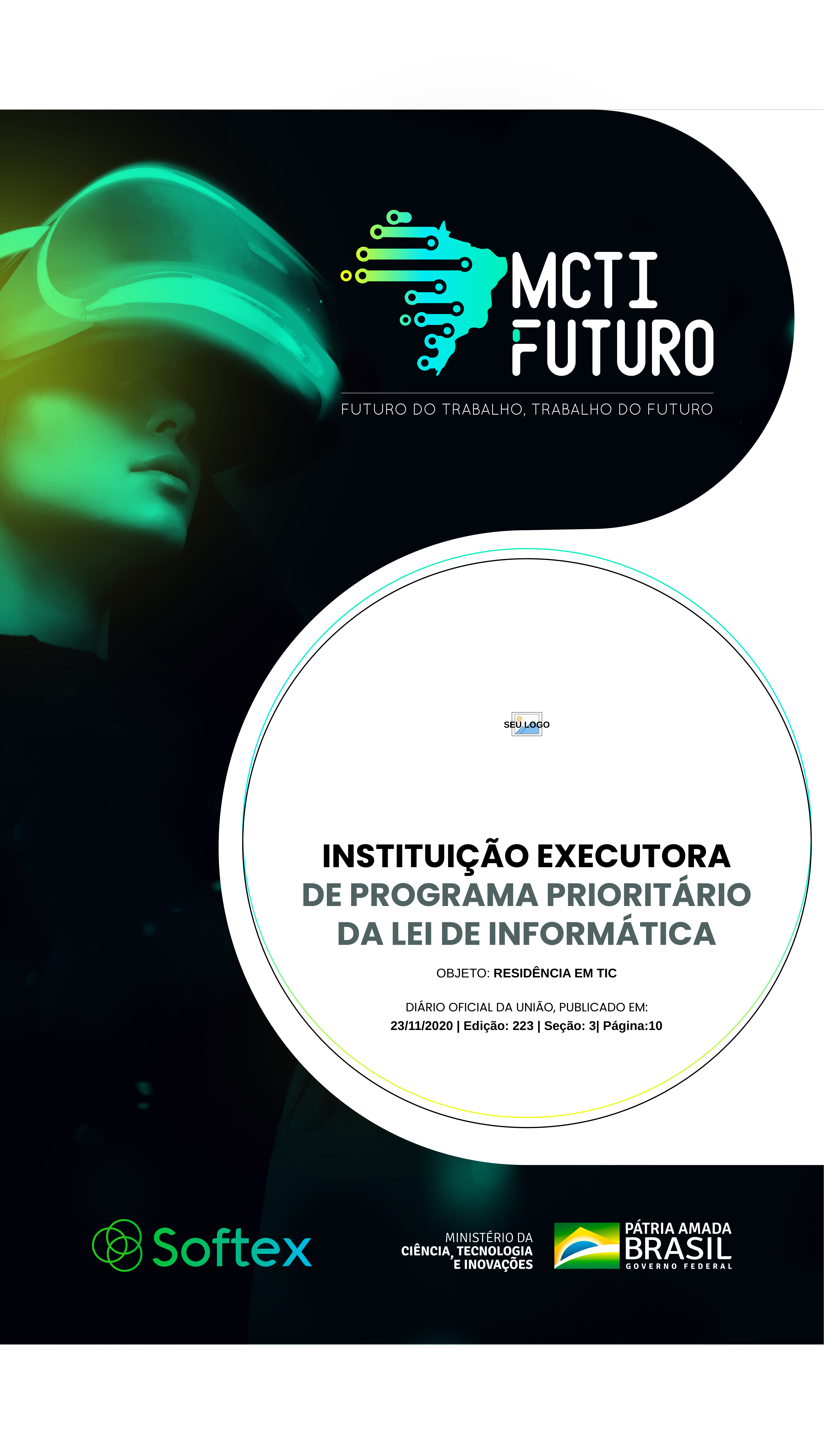

OBJETO: RESIDÊNCIA EM TIC
23/11/2020 | Edição: 223 | Seção: 3| Página:10